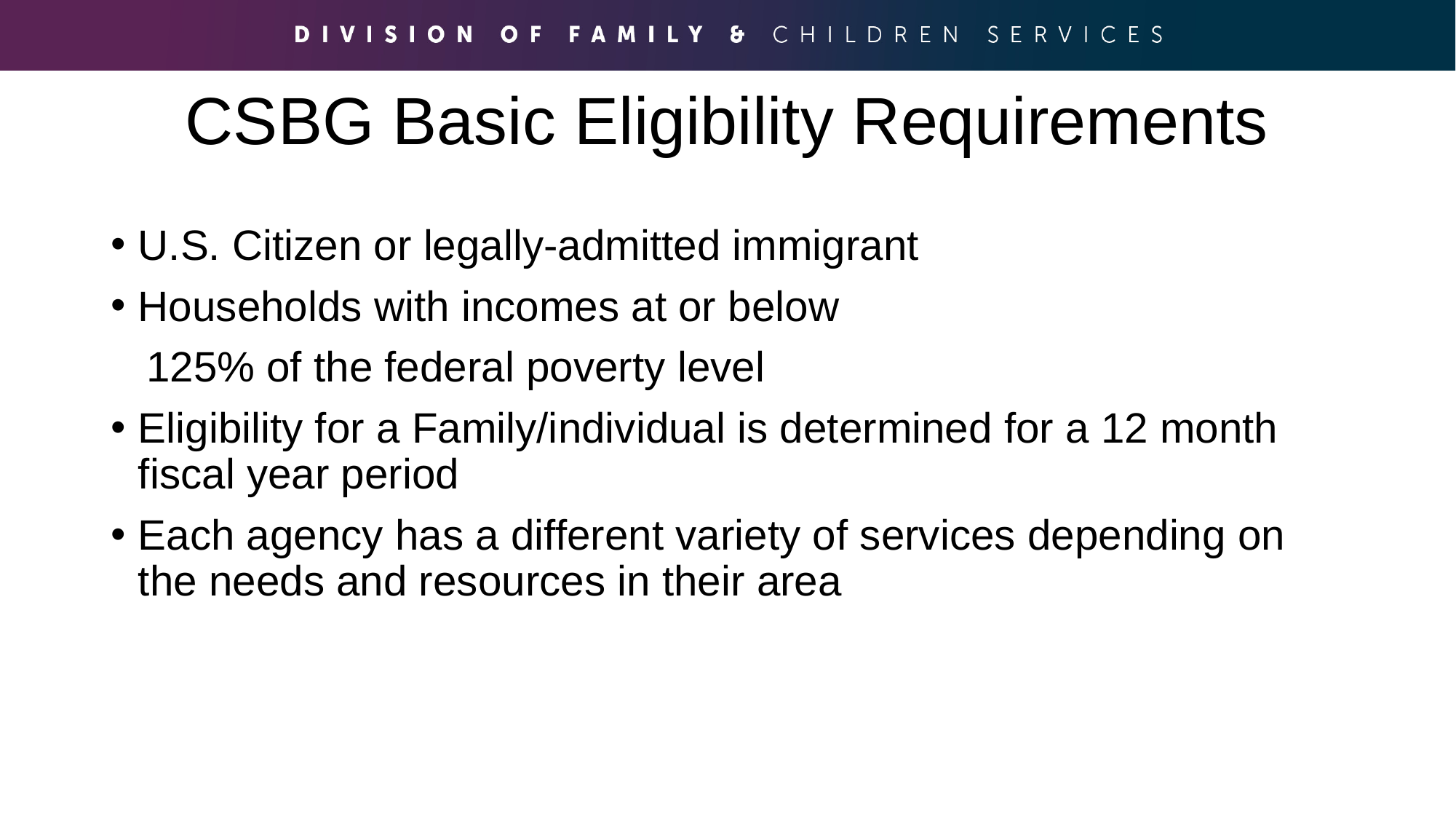

# CSBG Basic Eligibility Requirements
U.S. Citizen or legally-admitted immigrant
Households with incomes at or below
   125% of the federal poverty level
Eligibility for a Family/individual is determined for a 12 month fiscal year period
Each agency has a different variety of services depending on the needs and resources in their area